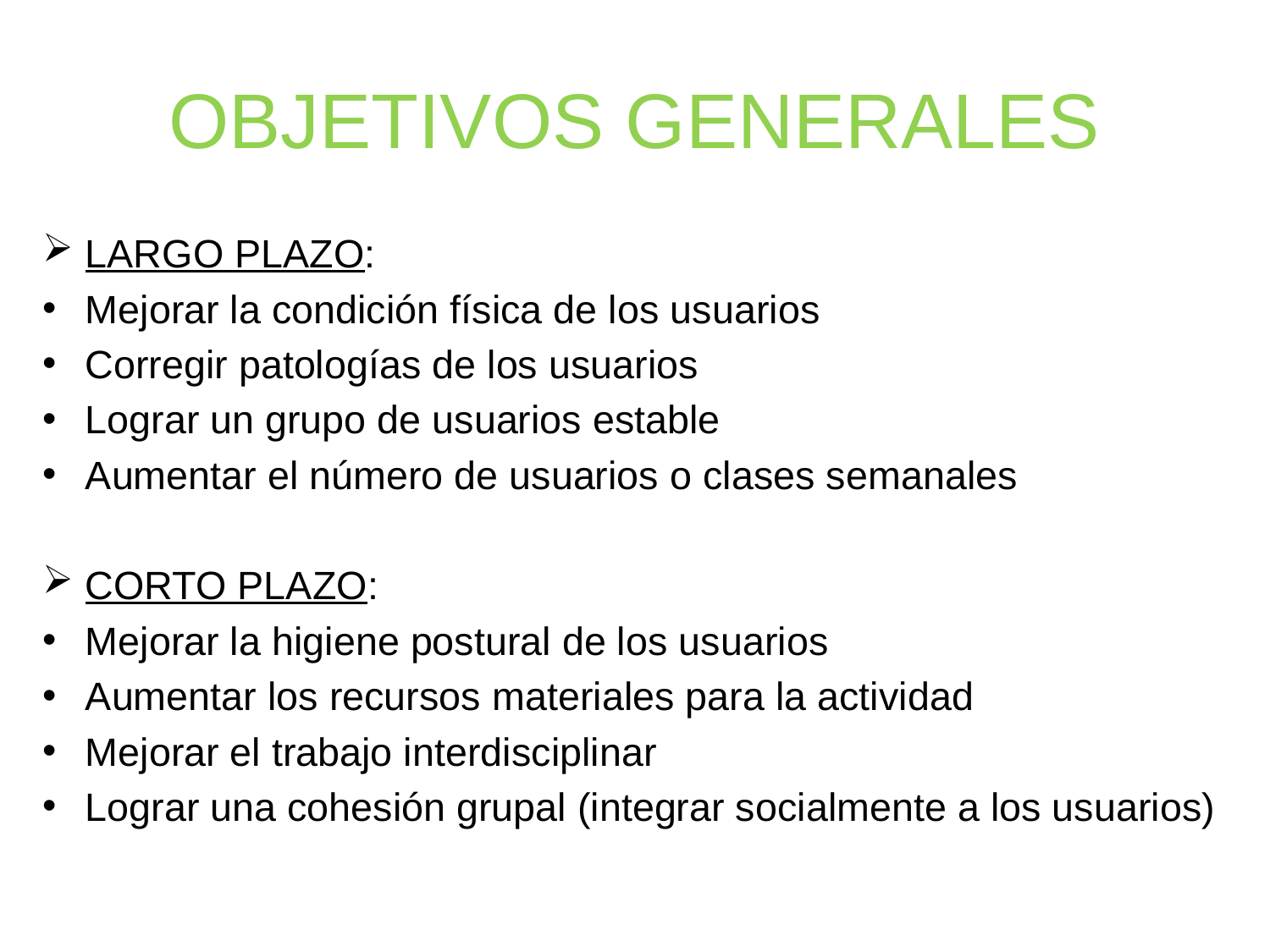

# OBJETIVOS GENERALES
LARGO PLAZO:
Mejorar la condición física de los usuarios
Corregir patologías de los usuarios
Lograr un grupo de usuarios estable
Aumentar el número de usuarios o clases semanales

CORTO PLAZO:
Mejorar la higiene postural de los usuarios
Aumentar los recursos materiales para la actividad
Mejorar el trabajo interdisciplinar
Lograr una cohesión grupal (integrar socialmente a los usuarios)